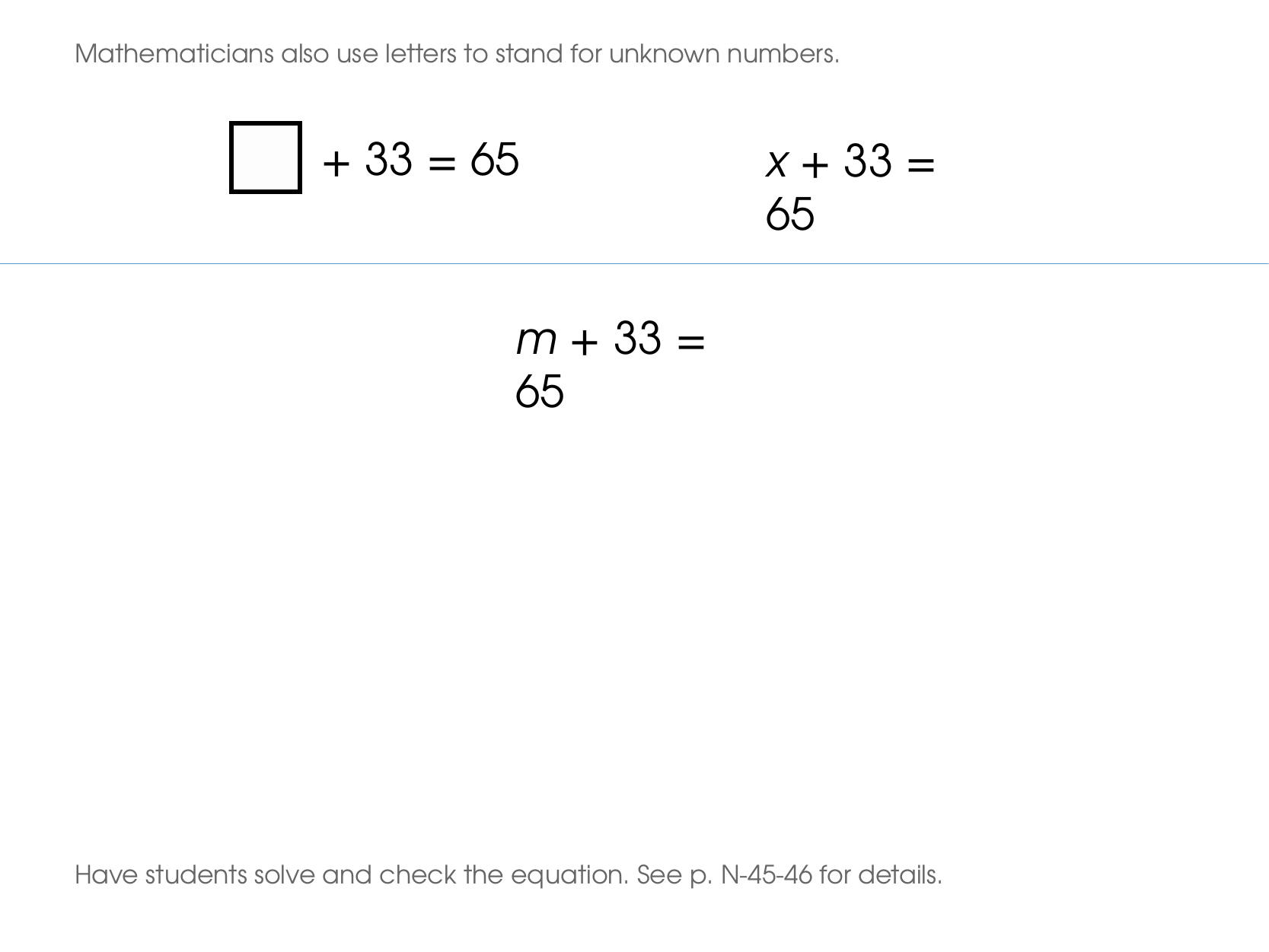

Mathematicians also use letters to stand for unknown numbers.

	+ 33 = 65
x + 33 = 65
m + 33 = 65
Have students solve and check the equation. See p. N-45-46 for details.